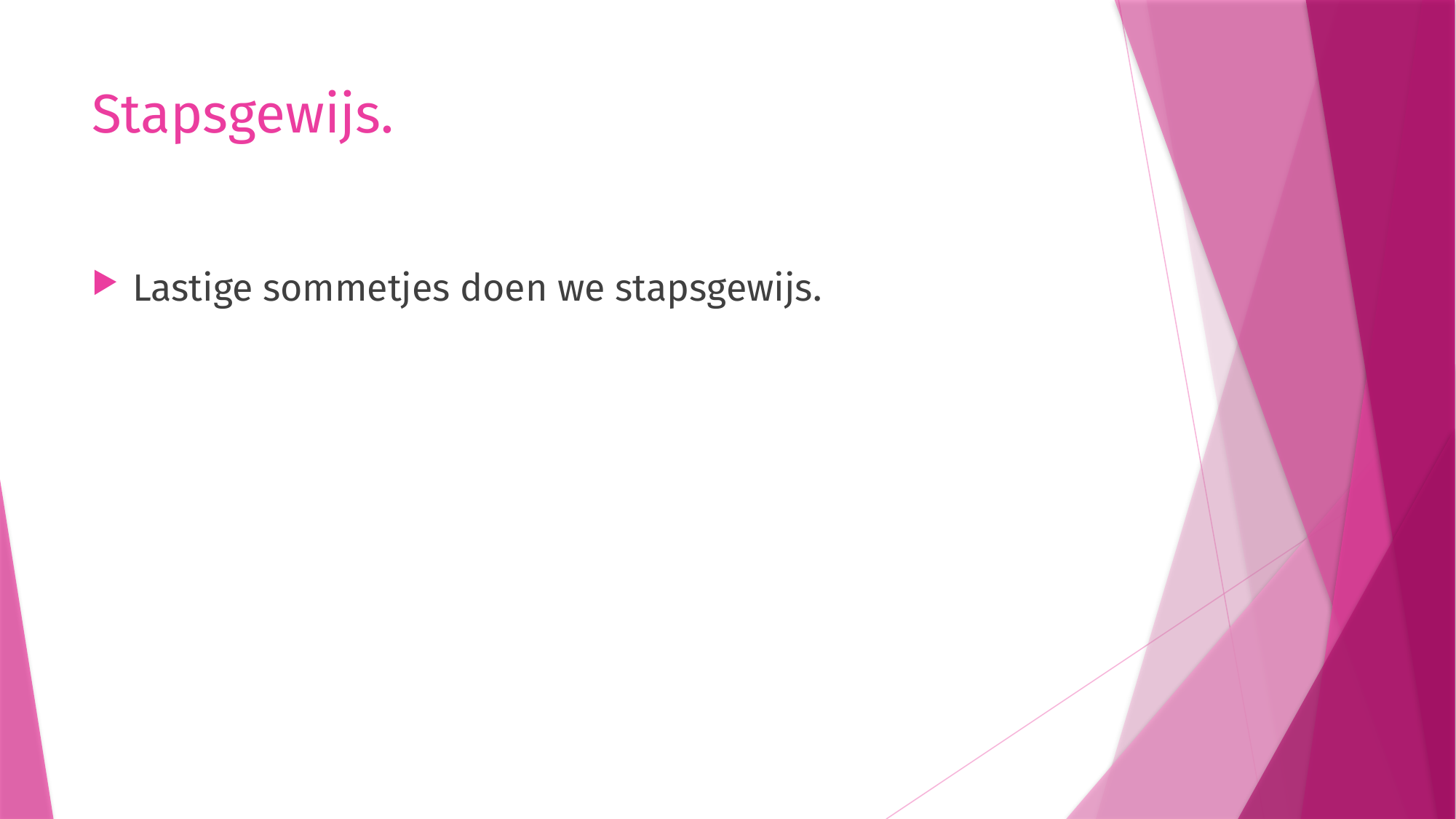

# Stapsgewijs.
Lastige sommetjes doen we stapsgewijs.